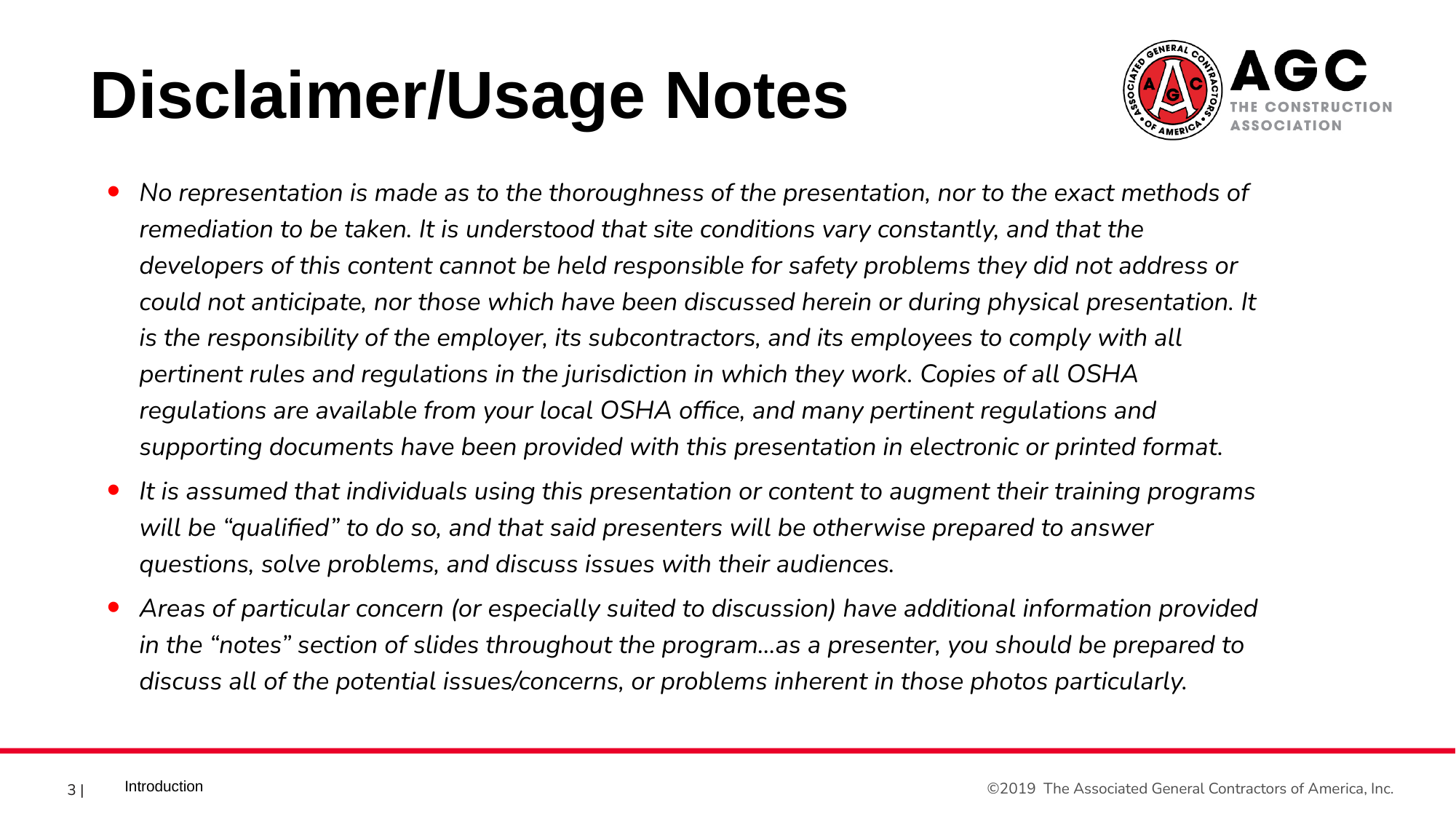

Disclaimer/Usage Notes
No representation is made as to the thoroughness of the presentation, nor to the exact methods of remediation to be taken. It is understood that site conditions vary constantly, and that the developers of this content cannot be held responsible for safety problems they did not address or could not anticipate, nor those which have been discussed herein or during physical presentation. It is the responsibility of the employer, its subcontractors, and its employees to comply with all pertinent rules and regulations in the jurisdiction in which they work. Copies of all OSHA regulations are available from your local OSHA office, and many pertinent regulations and supporting documents have been provided with this presentation in electronic or printed format.
It is assumed that individuals using this presentation or content to augment their training programs will be “qualified” to do so, and that said presenters will be otherwise prepared to answer questions, solve problems, and discuss issues with their audiences.
Areas of particular concern (or especially suited to discussion) have additional information provided in the “notes” section of slides throughout the program…as a presenter, you should be prepared to discuss all of the potential issues/concerns, or problems inherent in those photos particularly.
Introduction